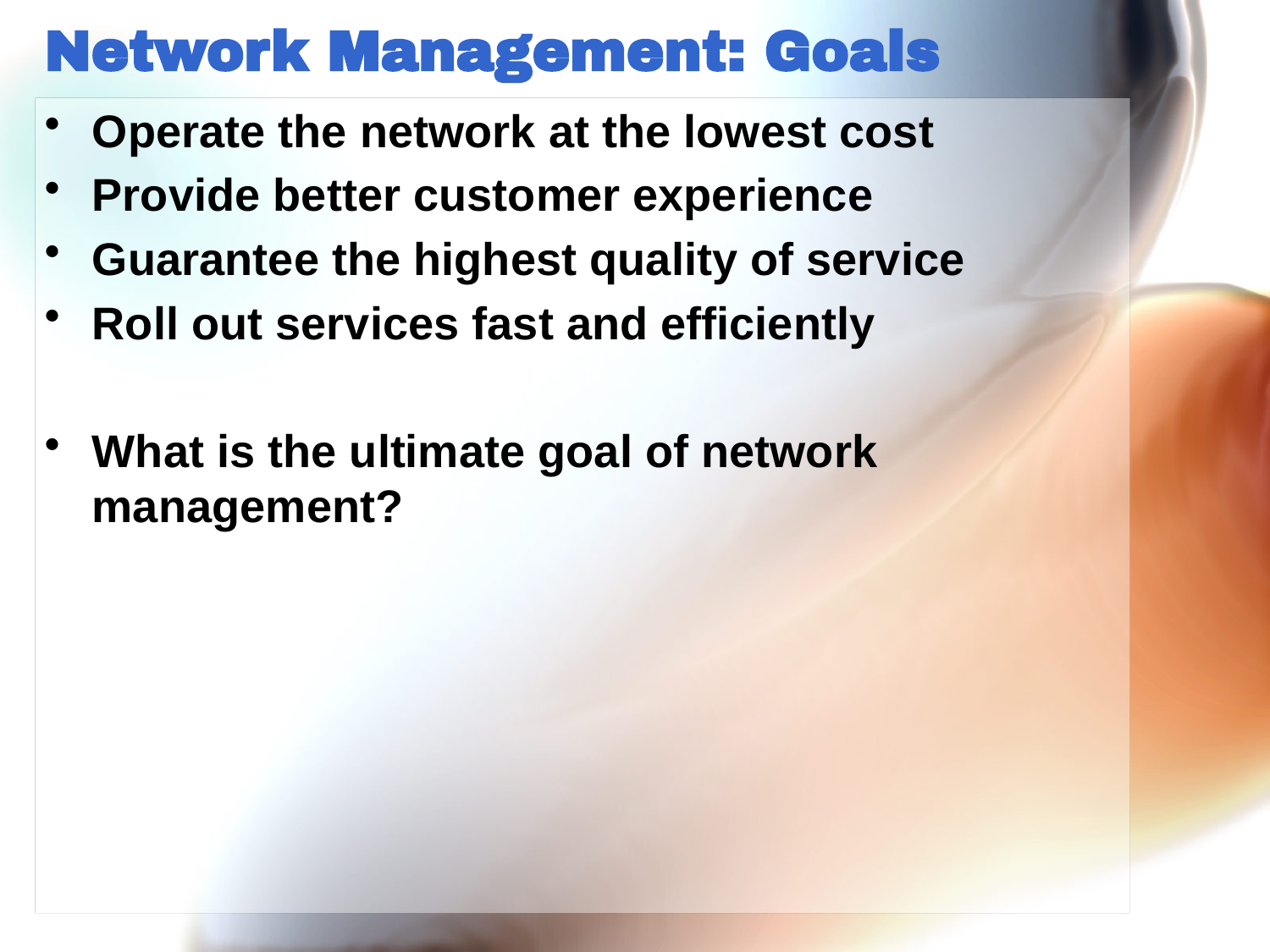

# Network Management: Goals
Operate the network at the lowest cost
Provide better customer experience
Guarantee the highest quality of service
Roll out services fast and efficiently

What is the ultimate goal of network management?